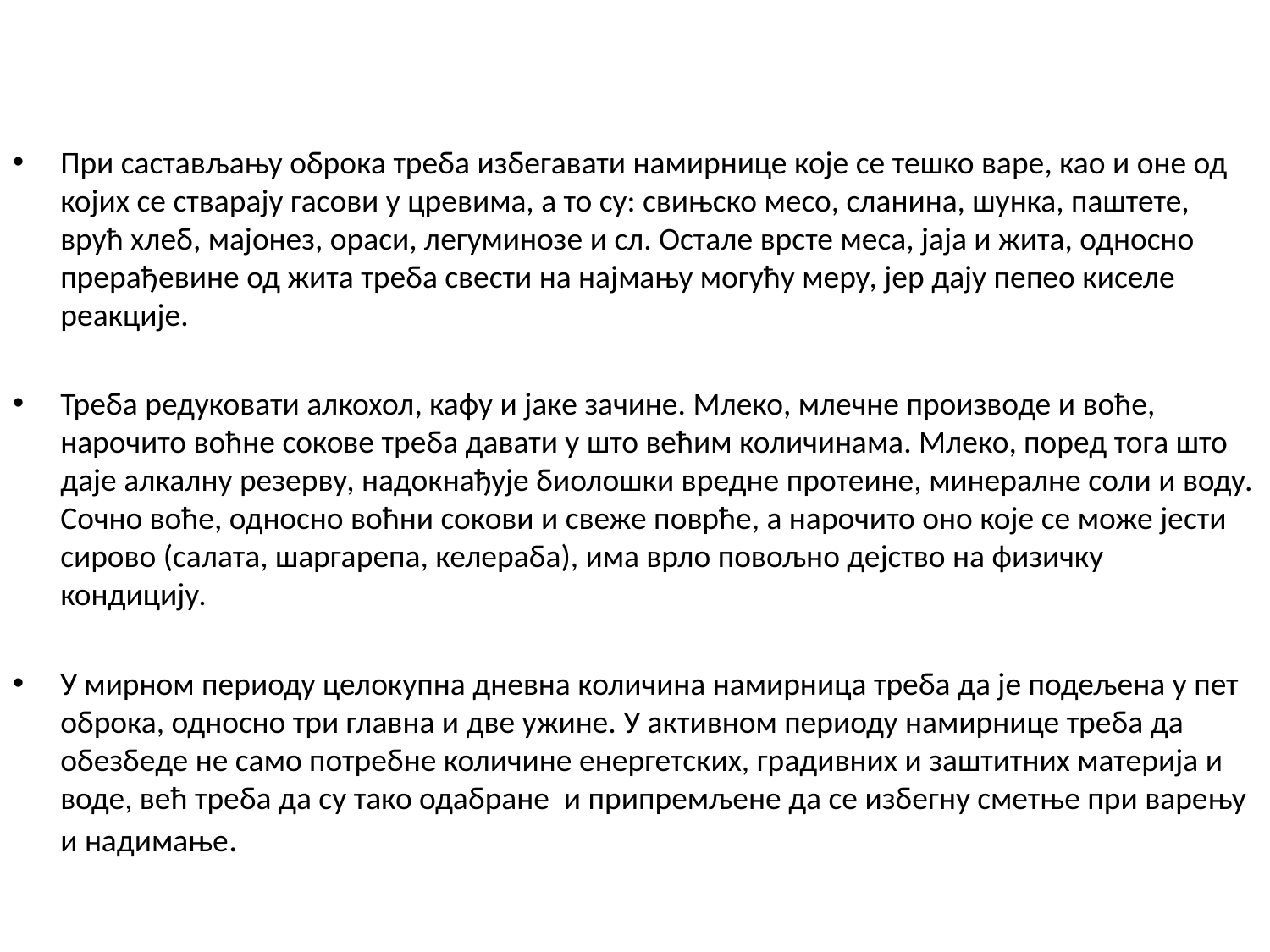

При састављању оброка треба избегавати намирнице које се тешко варе, као и оне од којих се стварају гасови у цревима, а то су: свињско месо, сланина, шунка, паштете, врућ хлеб, мајонез, ораси, легуминозе и сл. Остале врсте меса, јаја и жита, односно прерађевине од жита треба свести на најмању могућу меру, јер дају пепео киселе реакције.

Треба редуковати алкохол, кафу и јаке зачине. Млеко, млечне производе и воће, нарочито воћне сокове треба давати у што већим количинама. Млеко, поред тога што даје алкалну резерву, надокнађује биолошки вредне протеине, минералне соли и воду. Сочно воће, односно воћни сокови и свеже поврће, а нарочито оно које се може јести сирово (салата, шаргарепа, келераба), има врло повољно дејство на физичку кондицију.

У мирном периоду целокупна дневна количина намирница треба да је подељена у пет оброка, односно три главна и две ужине. У активном периоду намирнице треба да обезбеде не само потребне количине енергетских, градивних и заштитних материја и воде, већ треба да су тако одабране  и припремљене да се избегну сметње при варењу и надимање.